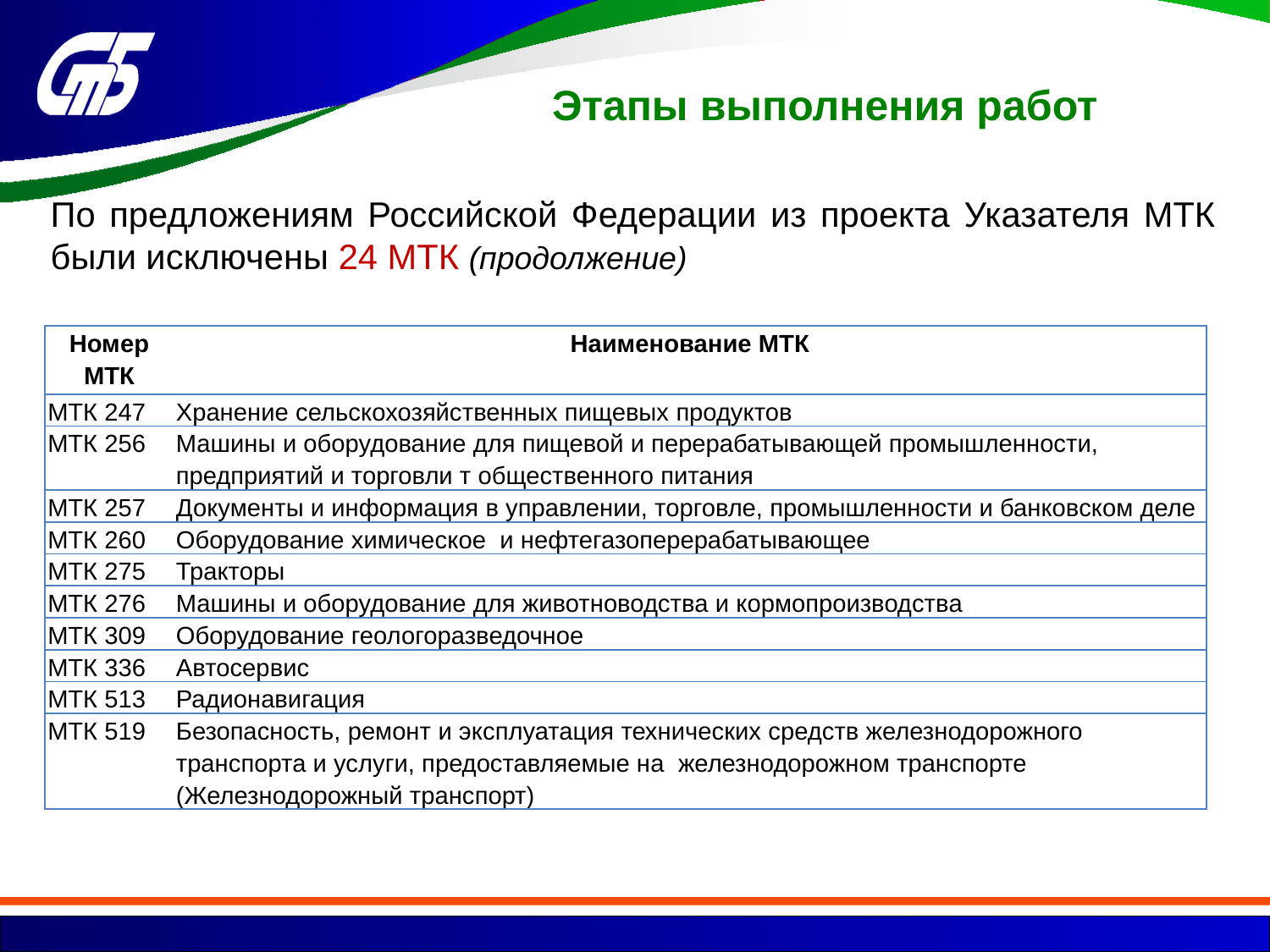

Этапы выполнения работ
По предложениям Российской Федерации из проекта Указателя МТК были исключены 24 МТК (продолжение)
| Номер МТК | Наименование МТК |
| --- | --- |
| МТК 247 | Хранение сельскохозяйственных пищевых продуктов |
| МТК 256 | Машины и оборудование для пищевой и перерабатывающей промышленности, предприятий и торговли т общественного питания |
| МТК 257 | Документы и информация в управлении, торговле, промышленности и банковском деле |
| МТК 260 | Оборудование химическое и нефтегазоперерабатывающее |
| МТК 275 | Тракторы |
| МТК 276 | Машины и оборудование для животноводства и кормопроизводства |
| МТК 309 | Оборудование геологоразведочное |
| МТК 336 | Автосервис |
| МТК 513 | Радионавигация |
| МТК 519 | Безопасность, ремонт и эксплуатация технических средств железнодорожного транспорта и услуги, предоставляемые на железнодорожном транспорте (Железнодорожный транспорт) |